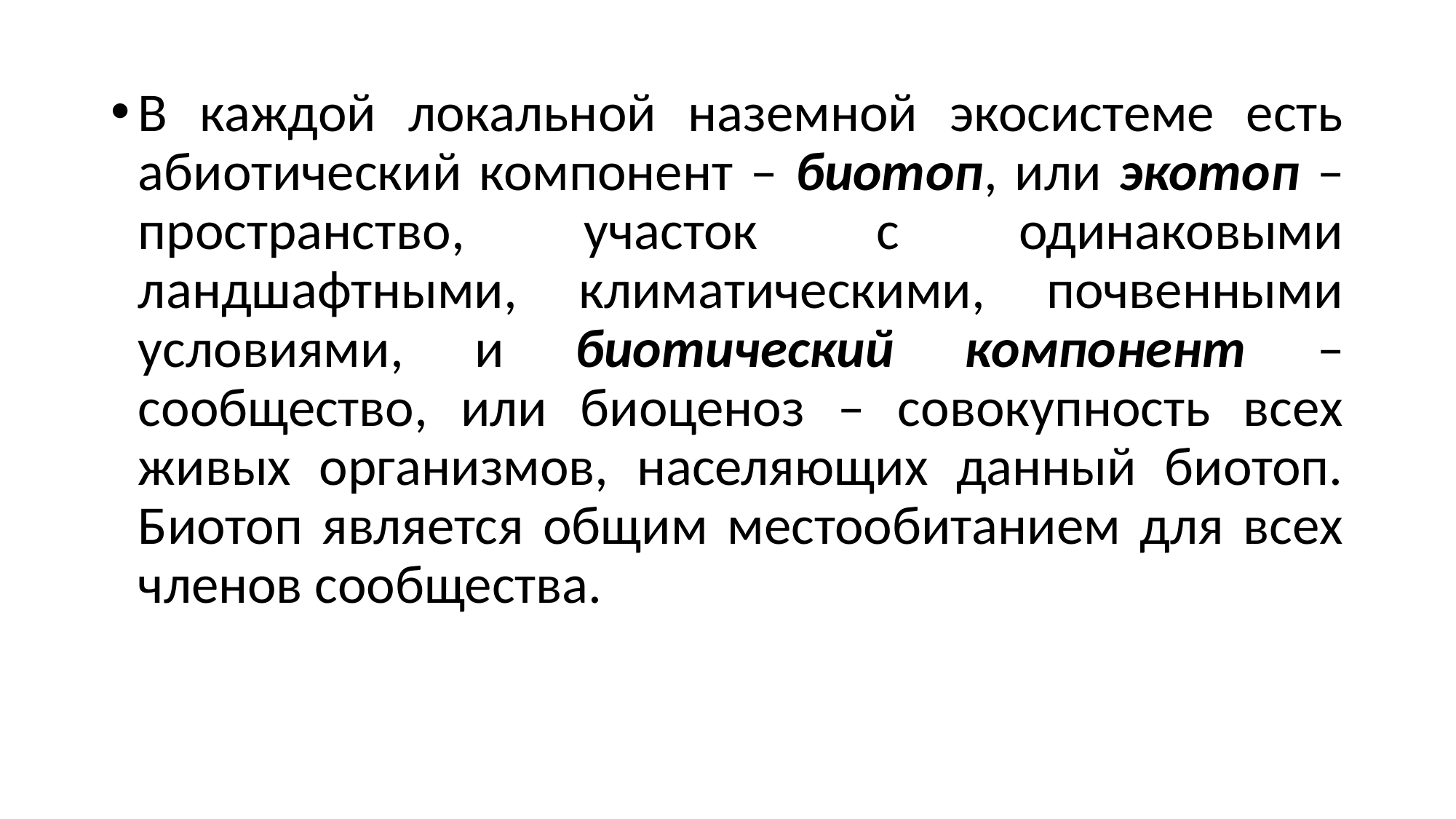

В каждой локальной наземной экосистеме есть абиотический компонент – биотоп, или экотоп – пространство, участок с одинаковыми ландшафтными, климатическими, почвенными условиями, и биотический компонент – сообщество, или биоценоз – совокупность всех живых организмов, населяющих данный биотоп. Биотоп является общим местообитанием для всех членов сообщества.